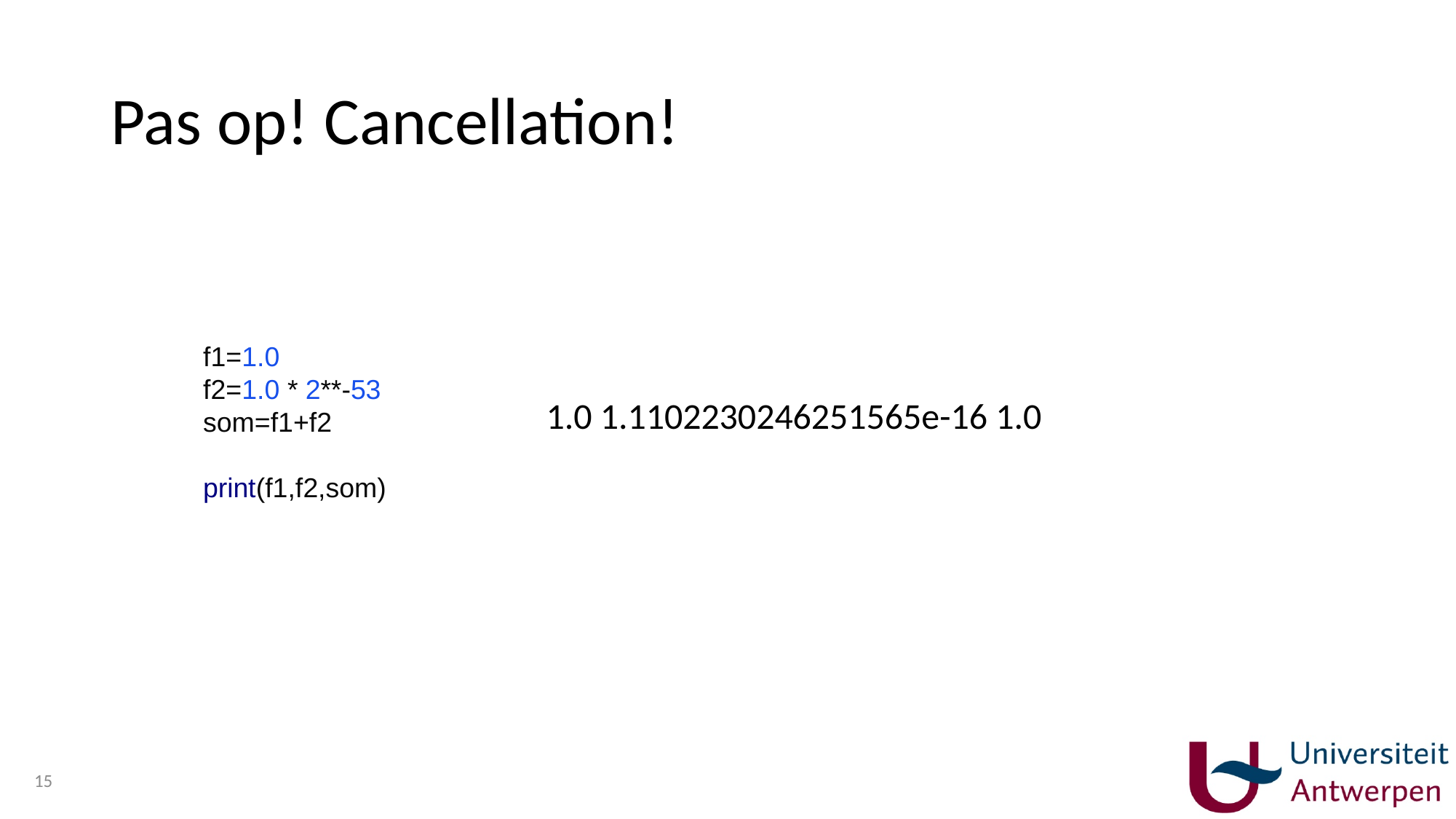

# Pas op! Cancellation!
f1=1.0
f2=1.0 * 2**-53
som=f1+f2
print(f1,f2,som)
1.0 1.1102230246251565e-16 1.0
15